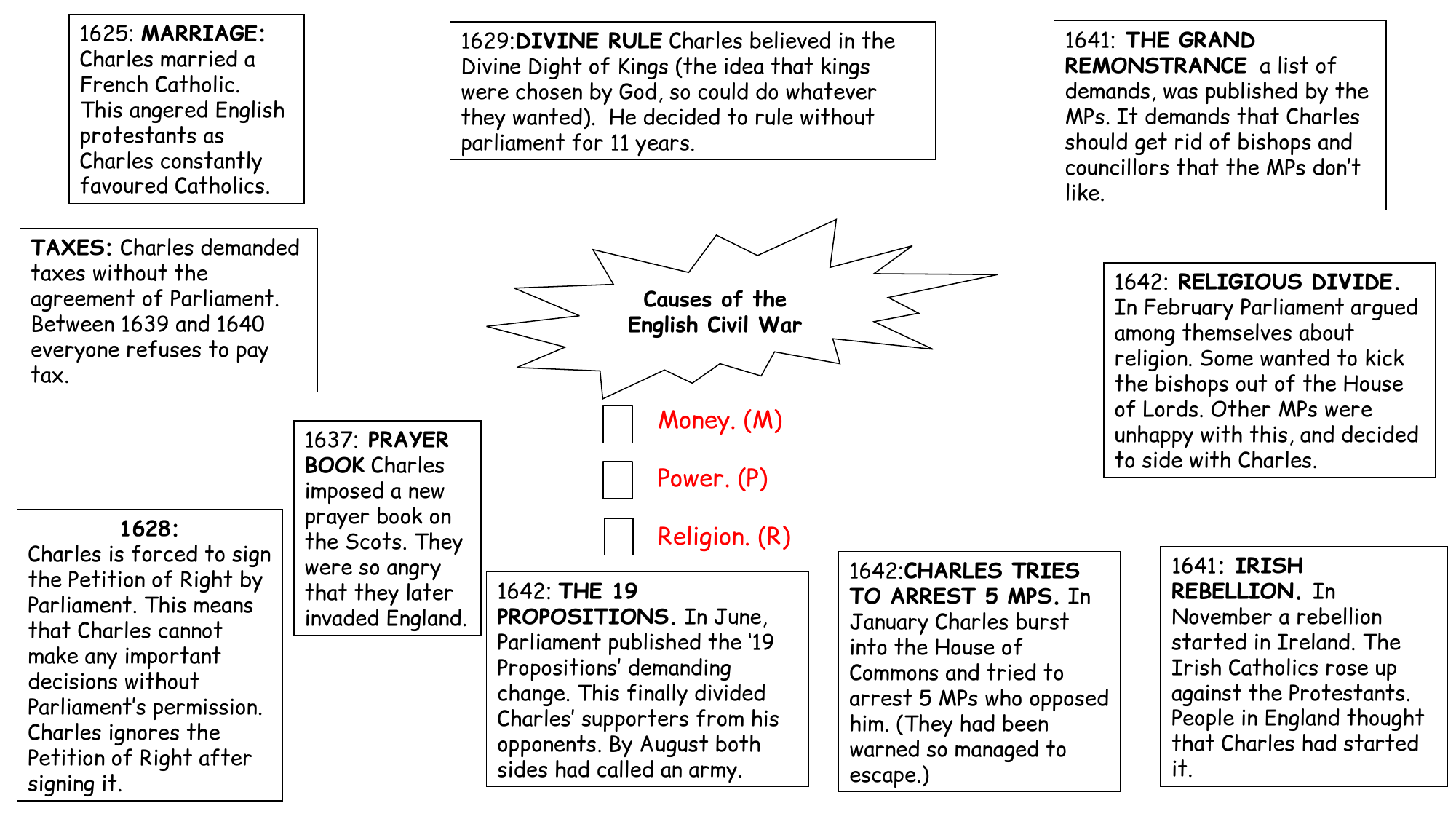

1625: MARRIAGE: Charles married a French Catholic.  This angered English protestants as Charles constantly favoured Catholics.
1641: THE GRAND REMONSTRANCE  a list of demands, was published by the MPs. It demands that Charles should get rid of bishops and councillors that the MPs don’t like.
1629:DIVINE RULE Charles believed in the Divine Dight of Kings (the idea that kings were chosen by God, so could do whatever they wanted).  He decided to rule without parliament for 11 years.

TAXES: Charles demanded taxes without the agreement of Parliament. Between 1639 and 1640 everyone refuses to pay tax.
1642: RELIGIOUS DIVIDE. In February Parliament argued among themselves about religion. Some wanted to kick the bishops out of the House of Lords. Other MPs were unhappy with this, and decided to side with Charles.
Causes of the English Civil War
    Money. (M)

    Power. (P)

    Religion. (R)

1637: PRAYER BOOK Charles imposed a new prayer book on the Scots. They were so angry that they later invaded England.

1628:
Charles is forced to sign the Petition of Right by Parliament. This means that Charles cannot make any important decisions without Parliament’s permission. Charles ignores the Petition of Right after signing it.

1641: IRISH REBELLION. In November a rebellion started in Ireland. The Irish Catholics rose up against the Protestants. People in England thought that Charles had started it.
1642:CHARLES TRIES TO ARREST 5 MPS. In January Charles burst into the House of Commons and tried to arrest 5 MPs who opposed him. (They had been warned so managed to escape.)
1642: THE 19 PROPOSITIONS. In June, Parliament published the ‘19 Propositions’ demanding change. This finally divided Charles’ supporters from his opponents. By August both sides had called an army.